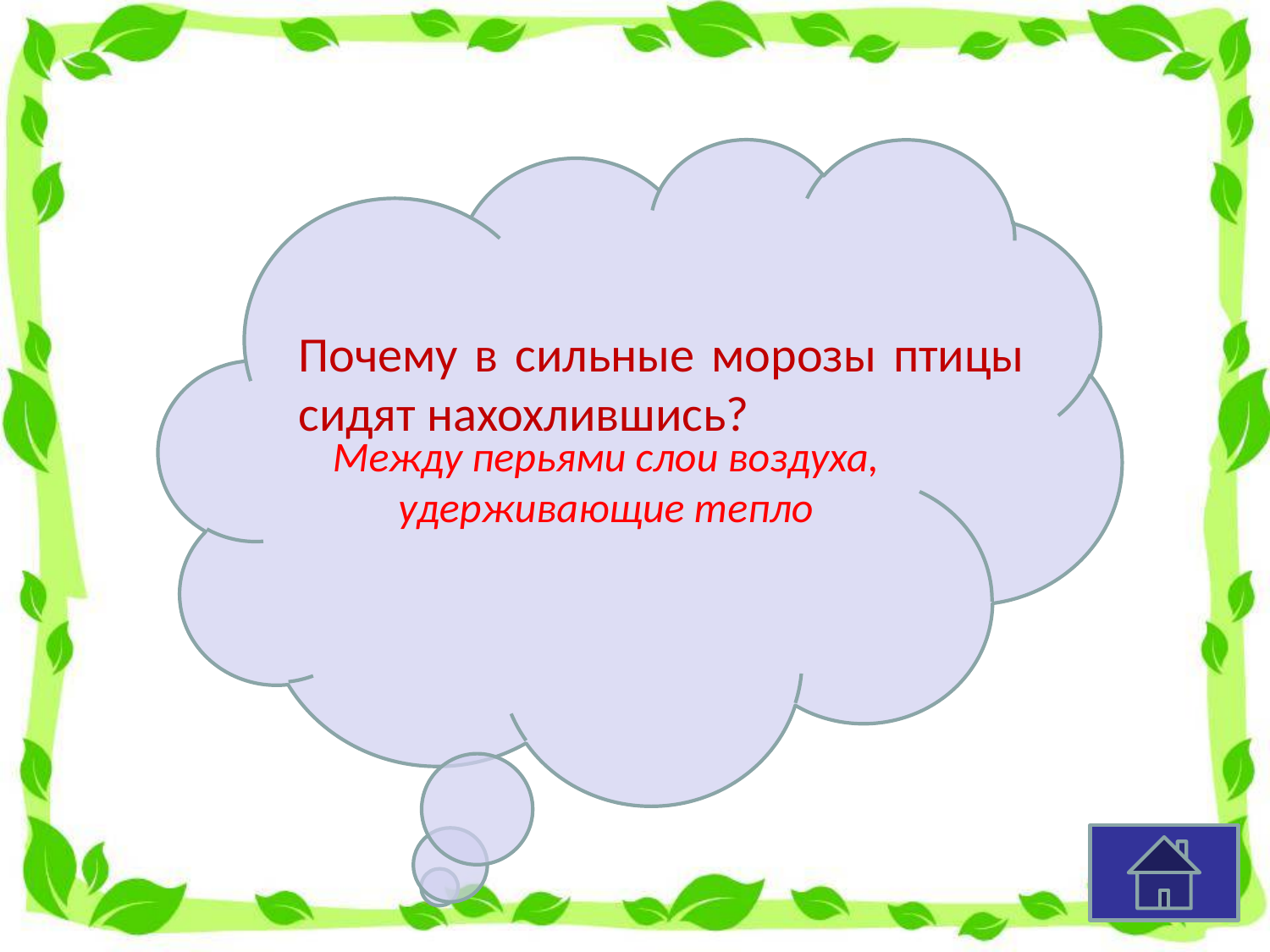

Между перьями слои воздуха, удерживающие тепло
Почему в сильные морозы птицы сидят нахохлившись?